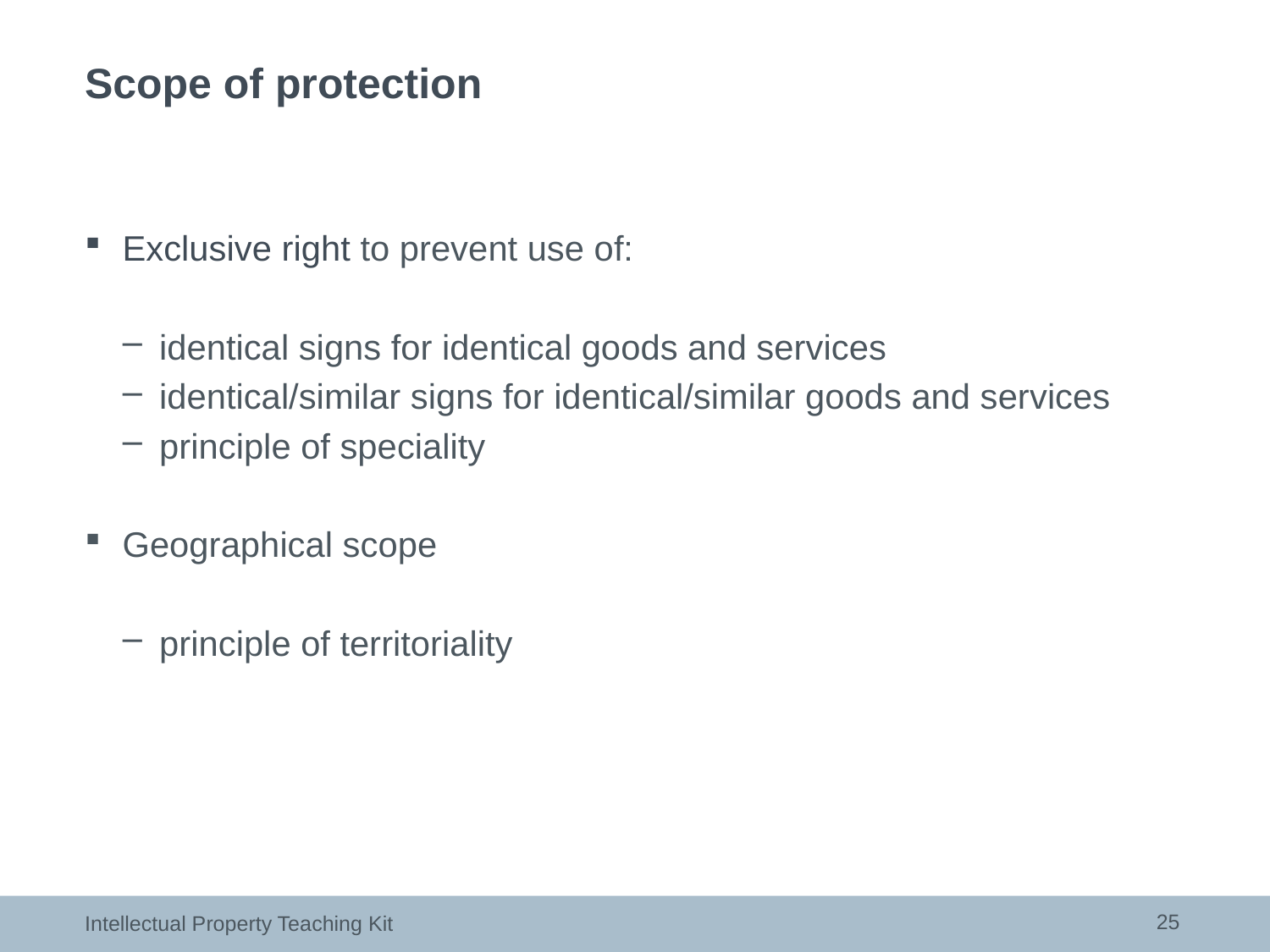

# Scope of protection
Exclusive right to prevent use of:

identical signs for identical goods and services
identical/similar signs for identical/similar goods and services
principle of speciality

Geographical scope

principle of territoriality
25
Intellectual Property Teaching Kit